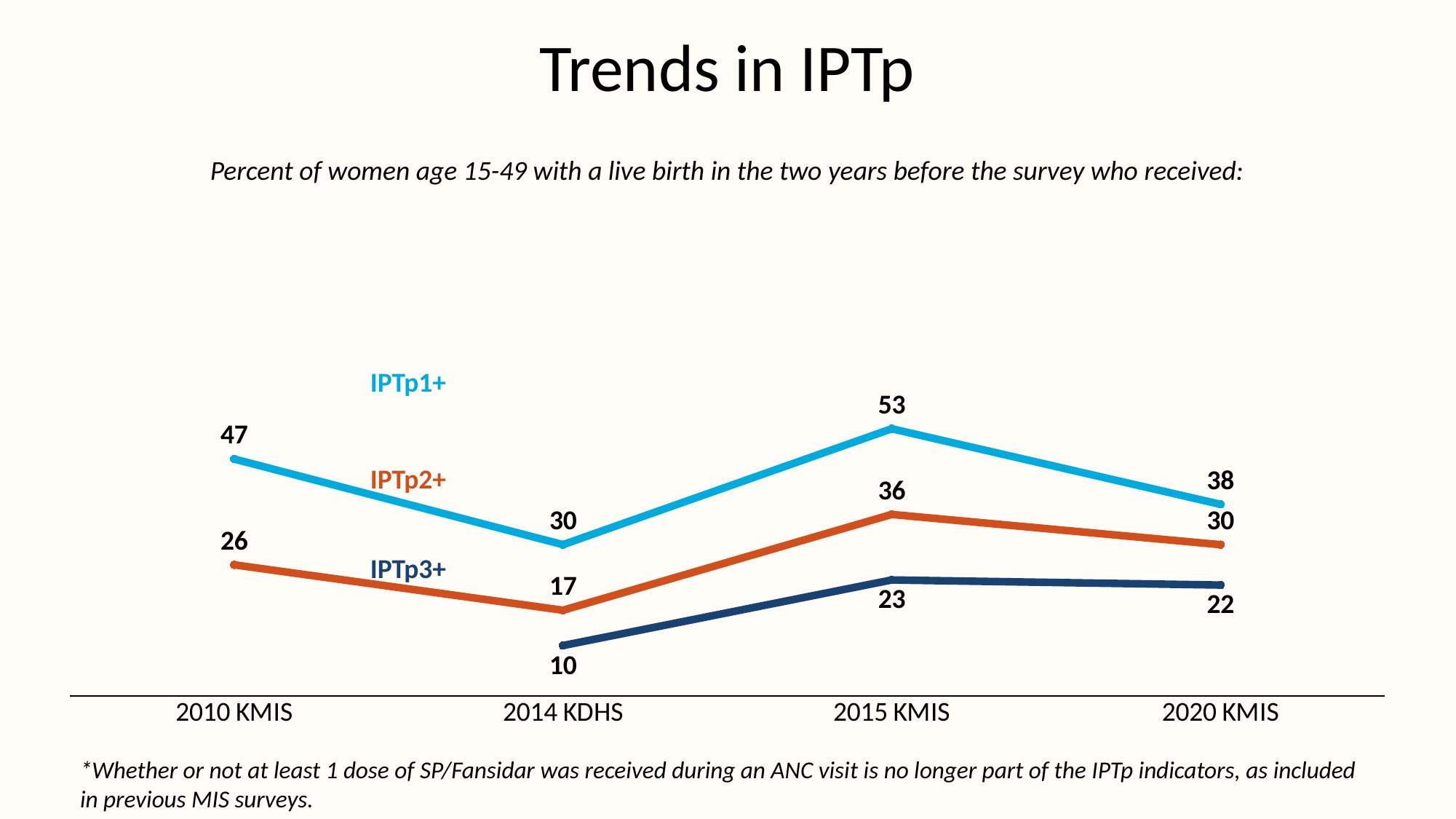

# Trends in IPTp
Percent of women age 15-49 with a live birth in the two years before the survey who received:

### Chart

| Category | IPTp3+ | IPTp2+ | IPTp1+ |
|---|---|---|---|
| 2010 KMIS | None | 26.0 | 47.0 |
| 2014 KDHS | 10.0 | 17.0 | 30.0 |
| 2015 KMIS | 23.0 | 36.0 | 53.0 |
| 2020 KMIS | 22.0 | 30.0 | 38.0 |
IPTp1+
IPTp2+
IPTp3+
*Whether or not at least 1 dose of SP/Fansidar was received during an ANC visit is no longer part of the IPTp indicators, as included in previous MIS surveys.